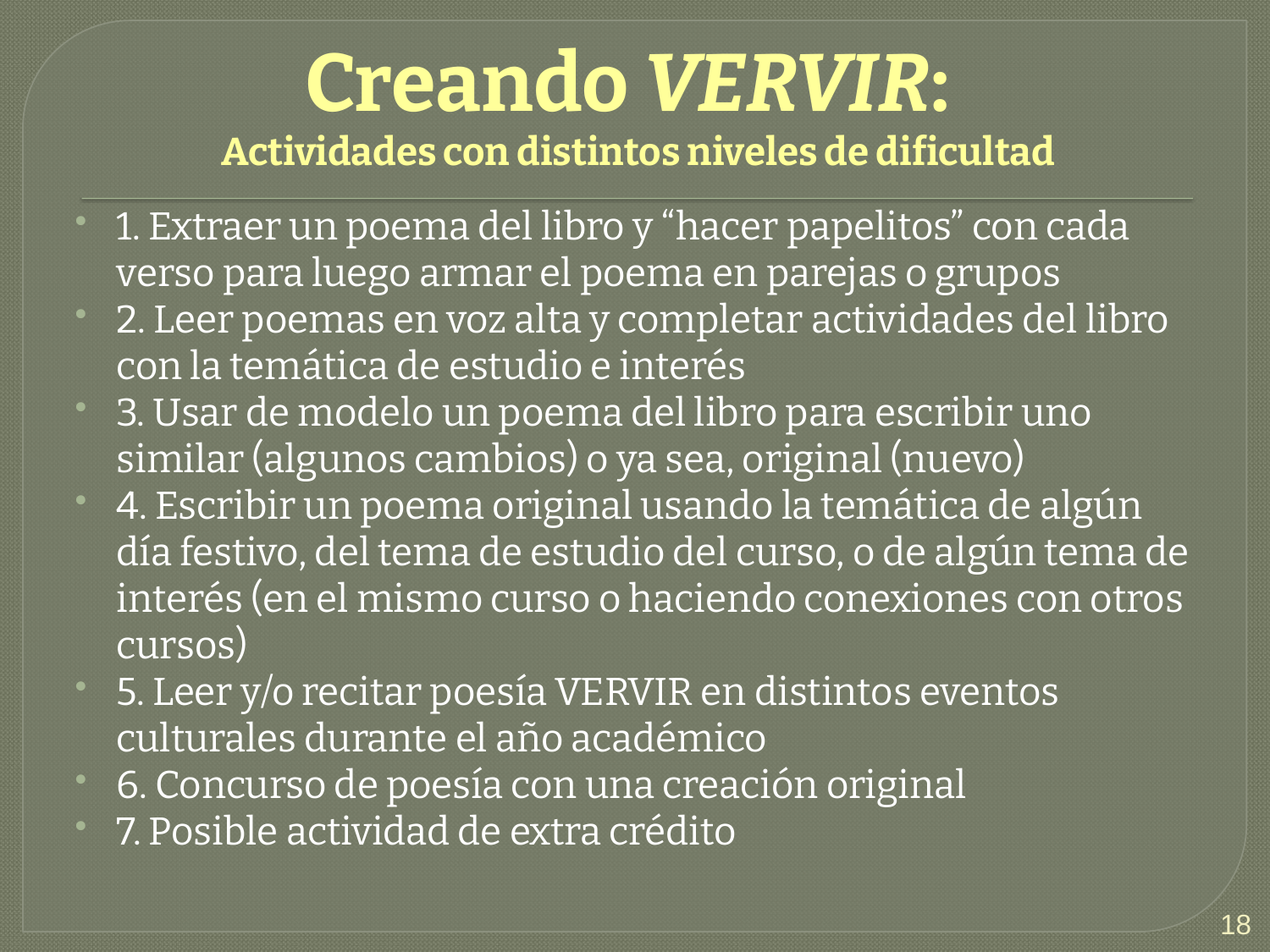

# Creando VERVIR: Actividades con distintos niveles de dificultad

1. Extraer un poema del libro y “hacer papelitos” con cada verso para luego armar el poema en parejas o grupos
2. Leer poemas en voz alta y completar actividades del libro con la temática de estudio e interés
3. Usar de modelo un poema del libro para escribir uno similar (algunos cambios) o ya sea, original (nuevo)
4. Escribir un poema original usando la temática de algún día festivo, del tema de estudio del curso, o de algún tema de interés (en el mismo curso o haciendo conexiones con otros cursos)
5. Leer y/o recitar poesía VERVIR en distintos eventos culturales durante el año académico
6. Concurso de poesía con una creación original
7. Posible actividad de extra crédito

18